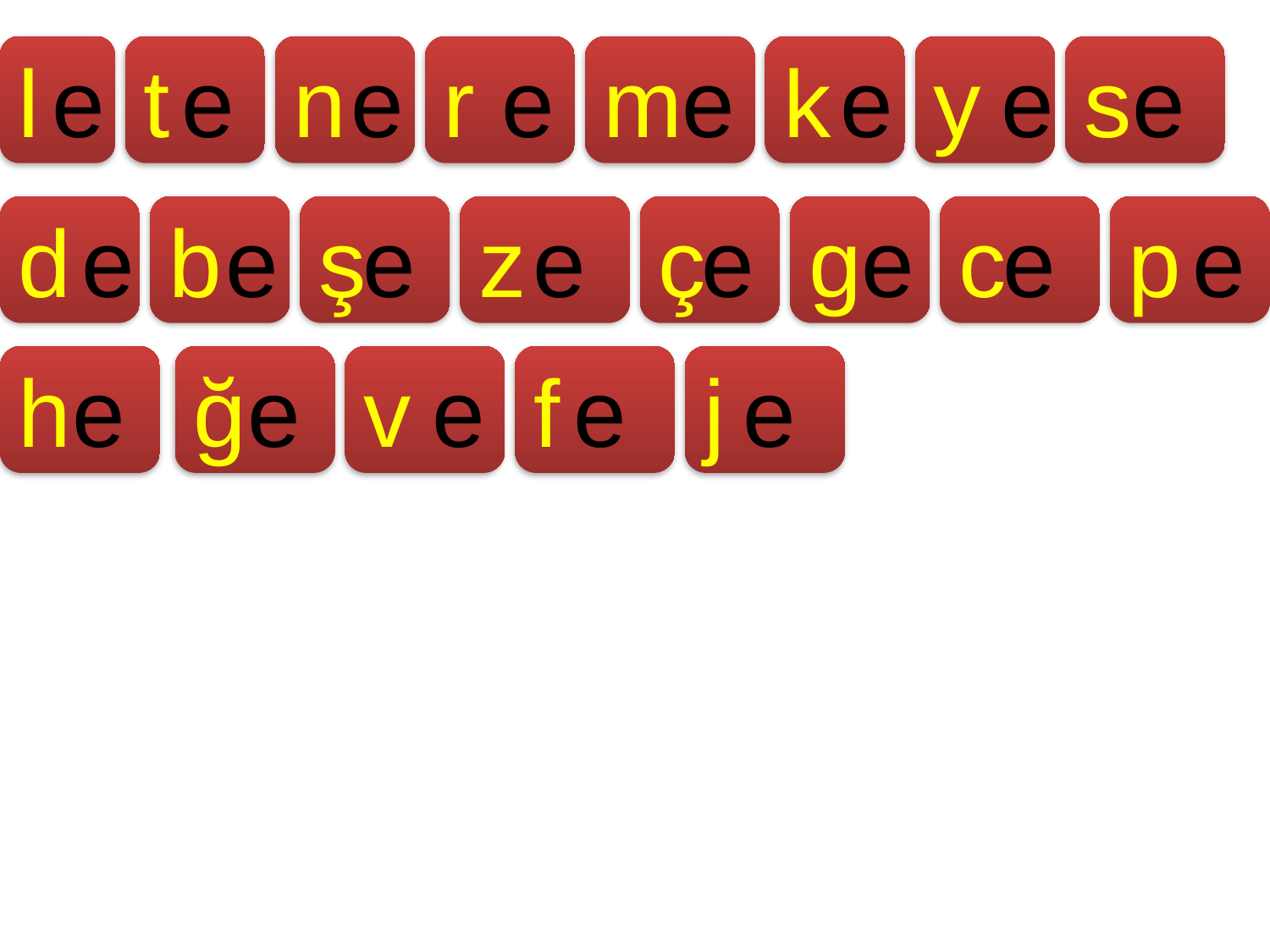

l
e
t
e
n
e
r
e
m
e
k
e
y
e
s
e
d
e
b
e
ş
e
z
e
ç
e
g
e
c
e
p
e
h
e
ğ
e
v
e
f
e
j
e